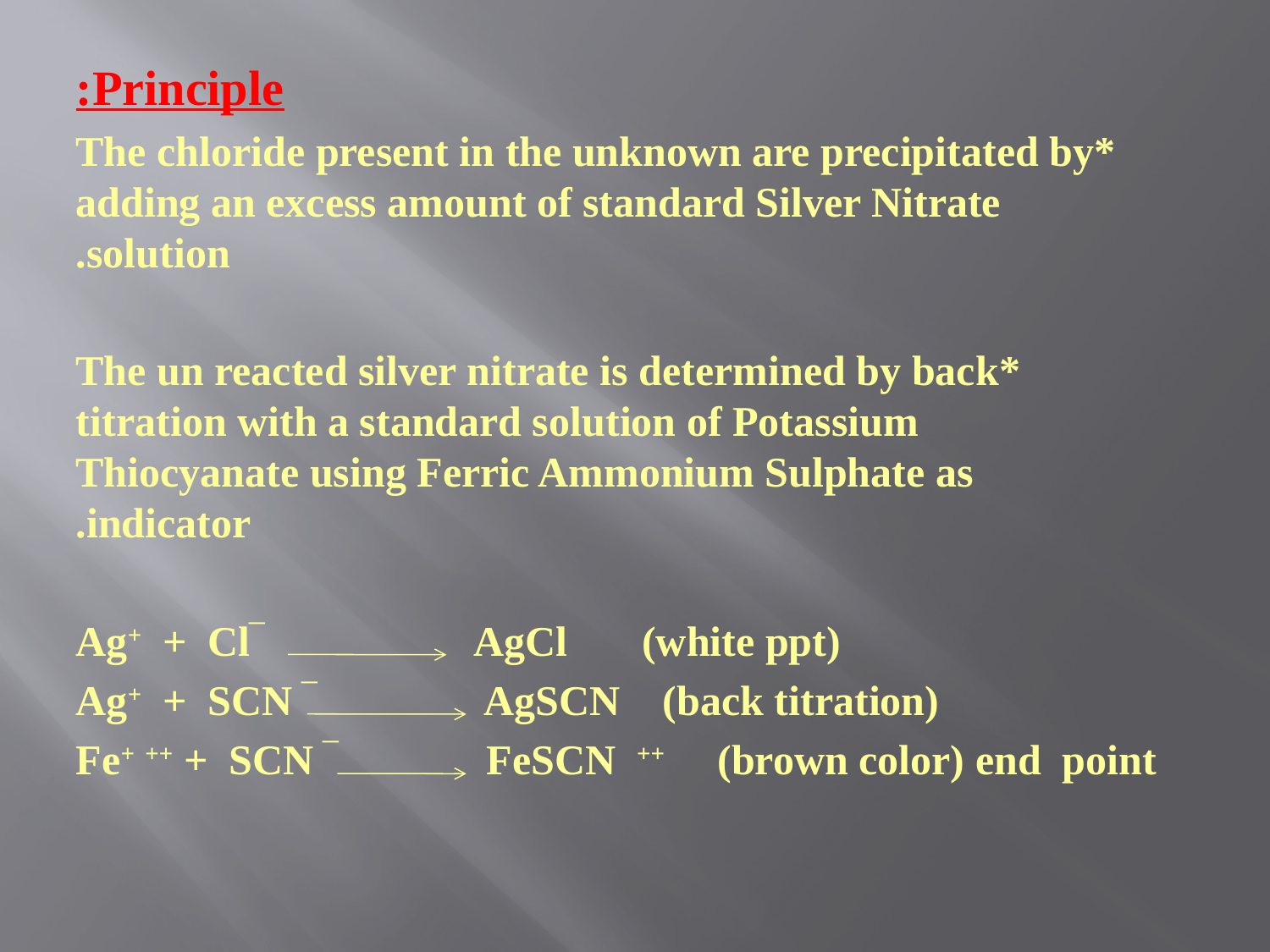

#
Principle:
*The chloride present in the unknown are precipitated by adding an excess amount of standard Silver Nitrate solution.

*The un reacted silver nitrate is determined by back titration with a standard solution of Potassium Thiocyanate using Ferric Ammonium Sulphate as indicator.

Ag+  +  Cl‾                    AgCl       (white ppt)
Ag+  +  SCN ‾                AgSCN    (back titration)
Fe+ ++ +  SCN ‾              FeSCN  ++     (brown color) end  point